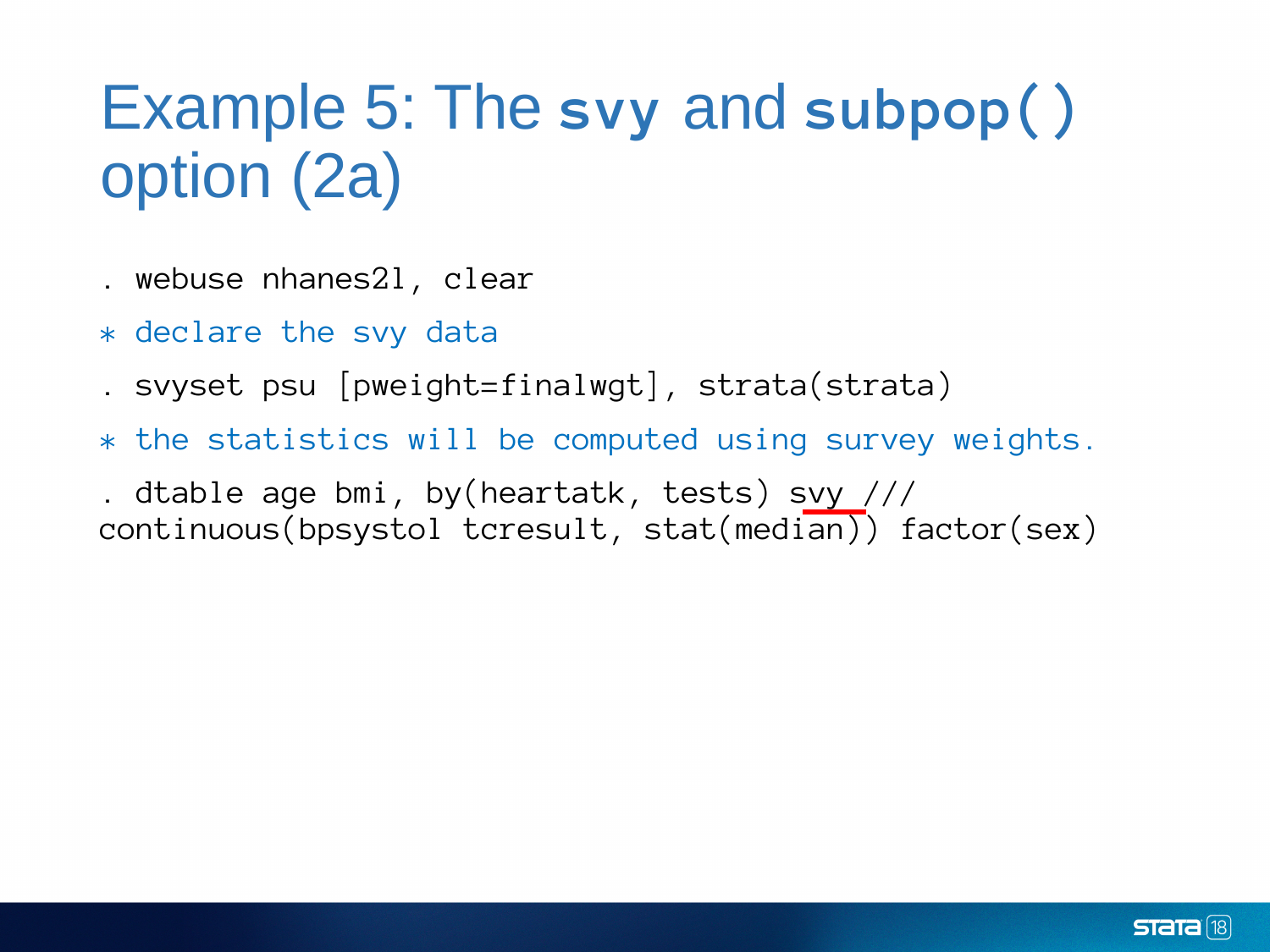

# Example 5: The svy and subpop() option (2a)
. webuse nhanes2l, clear
* declare the svy data
. svyset psu [pweight=finalwgt], strata(strata)
* the statistics will be computed using survey weights.
. dtable age bmi, by(heartatk, tests) svy /// continuous(bpsystol tcresult, stat(median)) factor(sex)